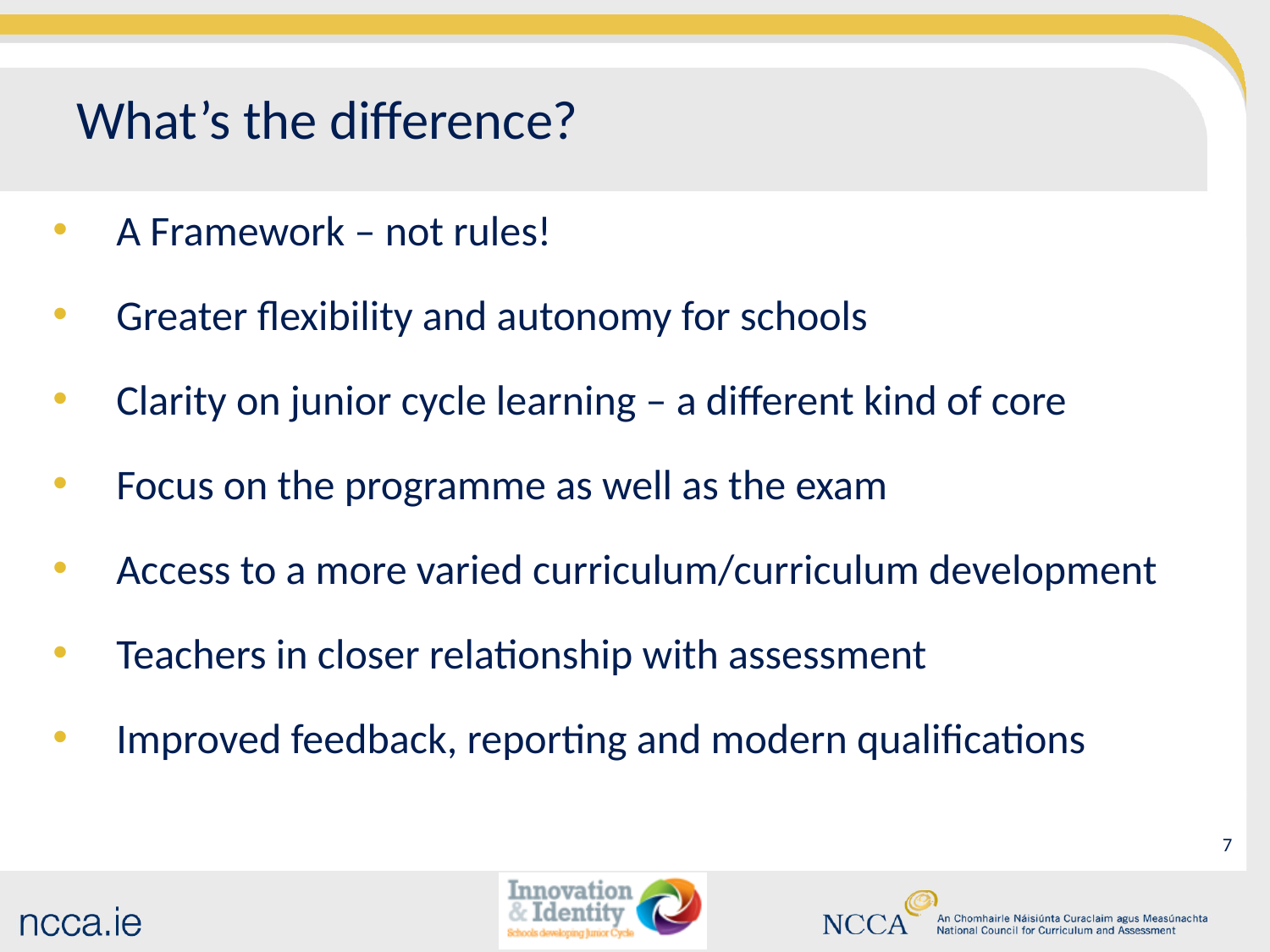

# What’s the difference?
A Framework – not rules!
Greater flexibility and autonomy for schools
Clarity on junior cycle learning – a different kind of core
Focus on the programme as well as the exam
Access to a more varied curriculum/curriculum development
Teachers in closer relationship with assessment
Improved feedback, reporting and modern qualifications
7